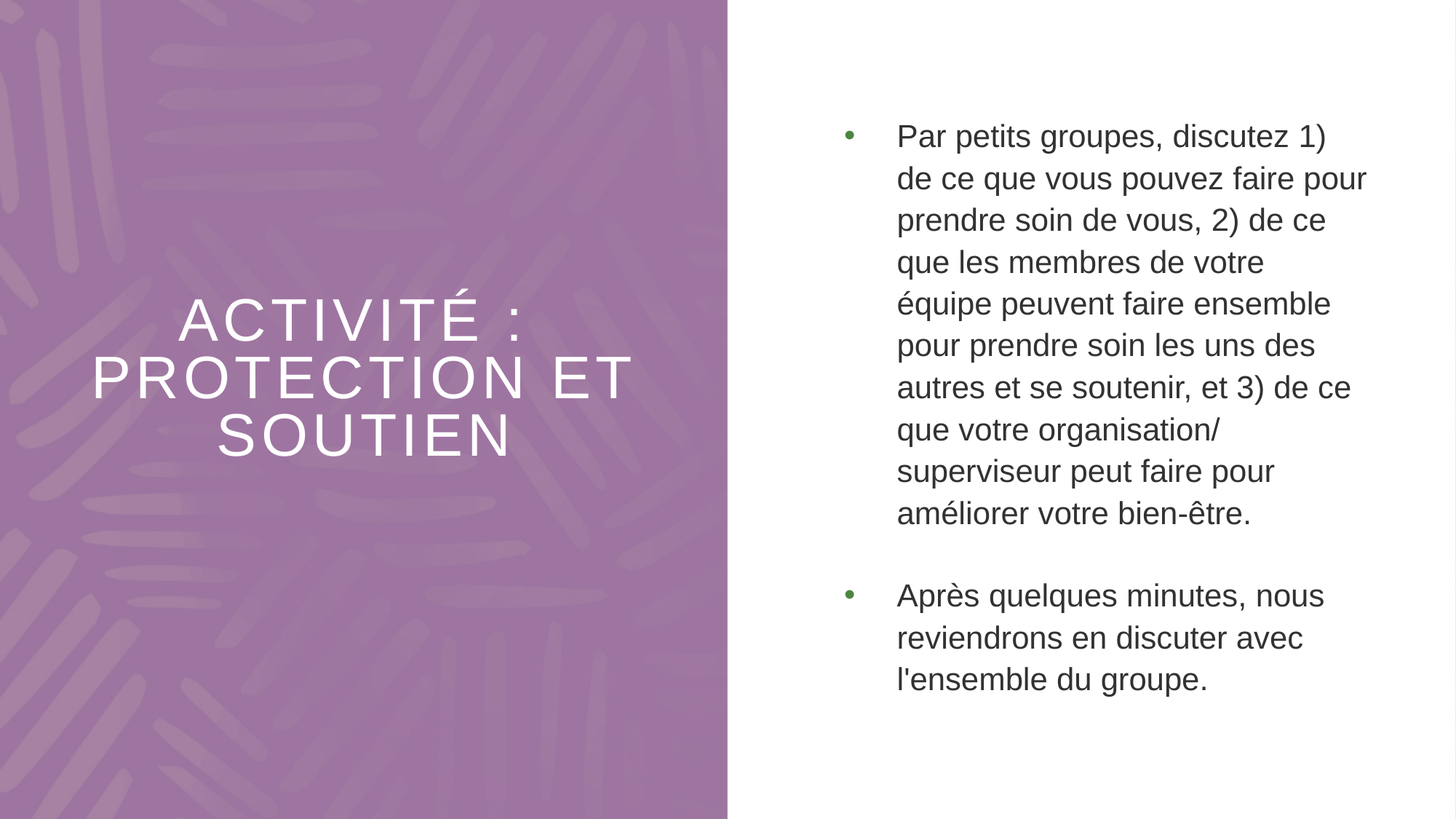

Par petits groupes, discutez 1) de ce que vous pouvez faire pour prendre soin de vous, 2) de ce que les membres de votre équipe peuvent faire ensemble pour prendre soin les uns des autres et se soutenir, et 3) de ce que votre organisation/ superviseur peut faire pour améliorer votre bien-être.
Après quelques minutes, nous reviendrons en discuter avec l'ensemble du groupe.
# Activité : Protection et soutien